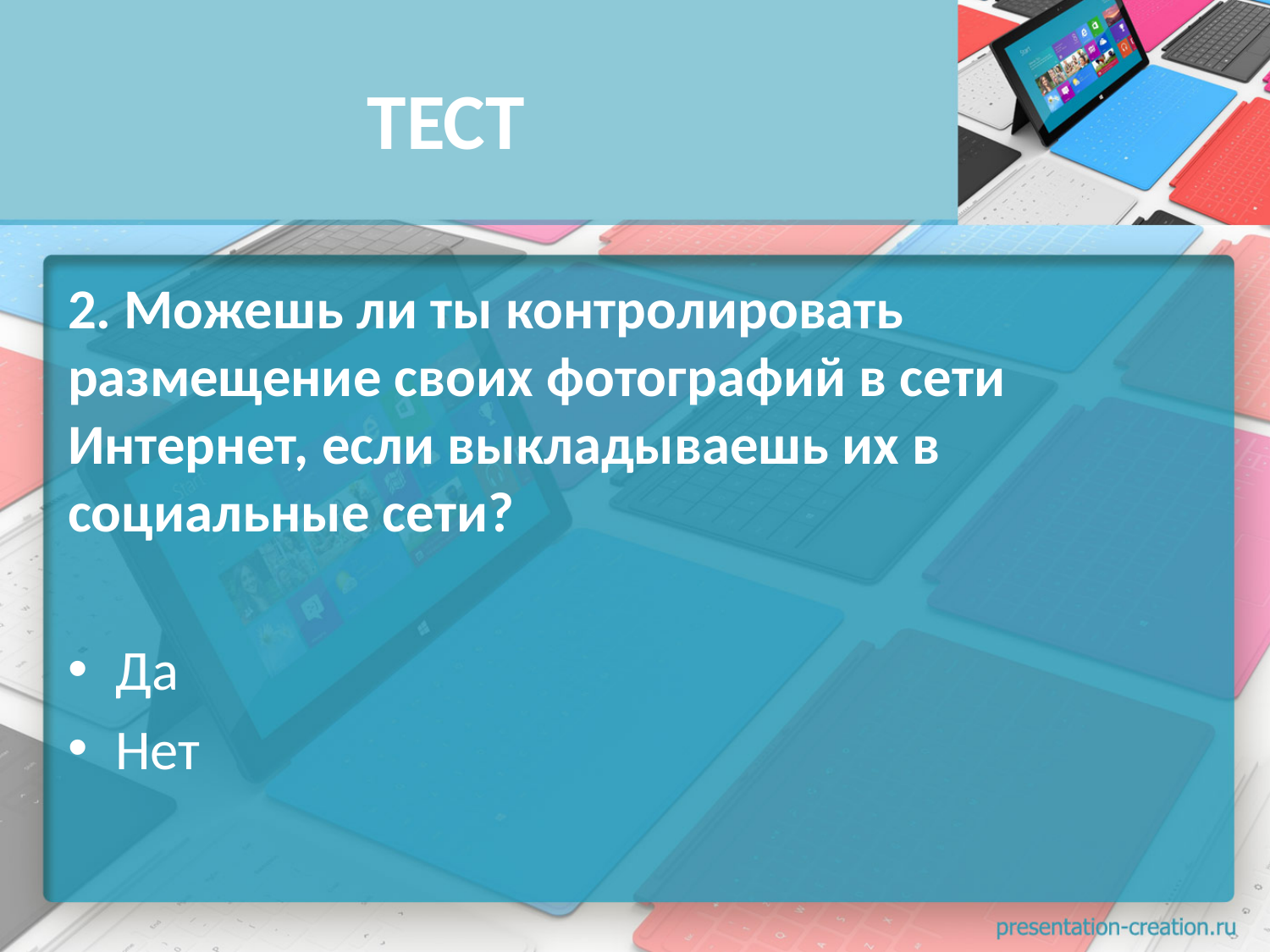

# ТЕСТ
2. Можешь ли ты контролировать размещение своих фотографий в сети Интернет, если выкладываешь их в социальные сети?

Да
Нет